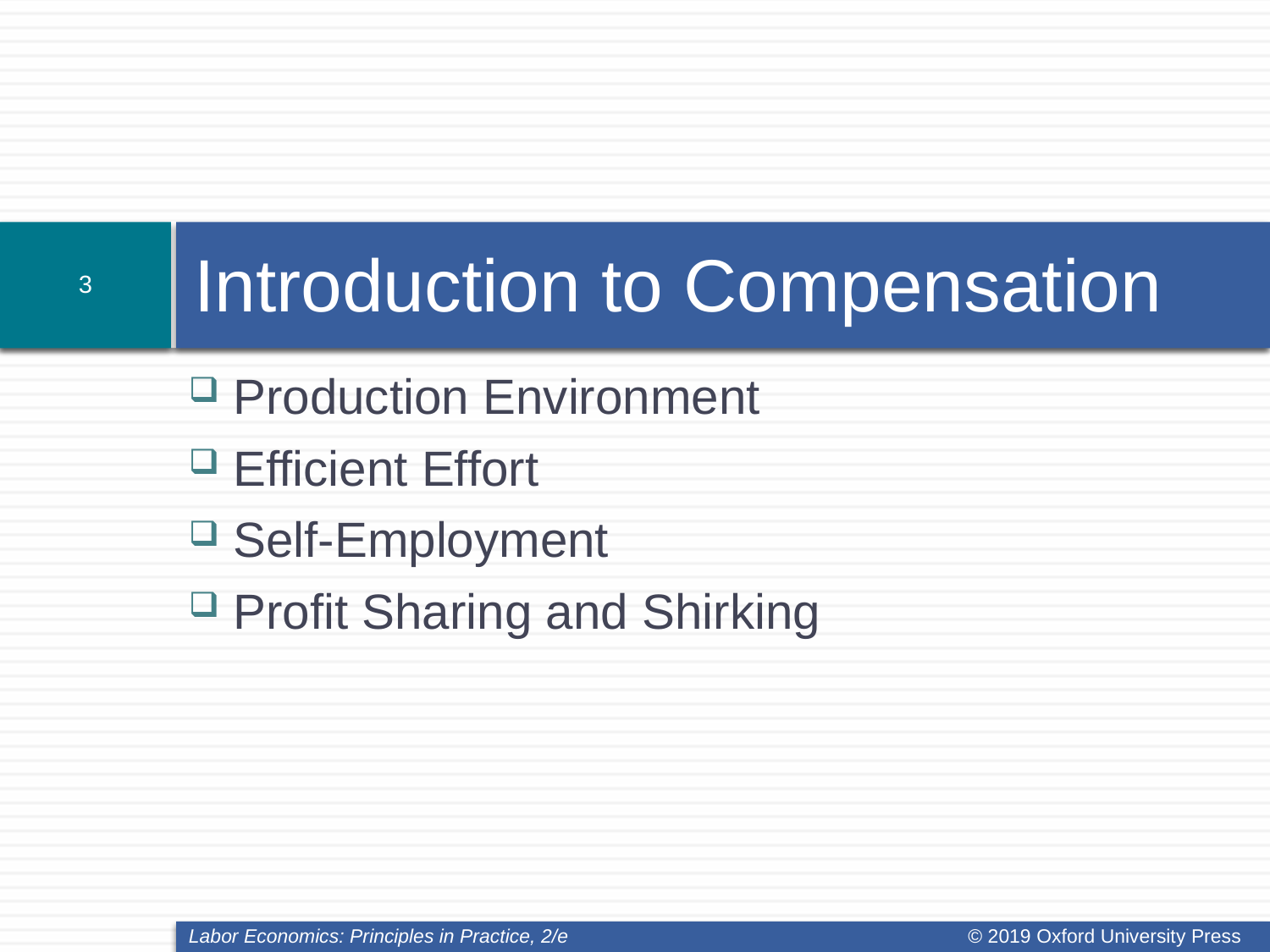

3
# Introduction to Compensation
Production Environment
Efficient Effort
Self-Employment
Profit Sharing and Shirking
Labor Economics: Principles in Practice, 2/e
© 2019 Oxford University Press